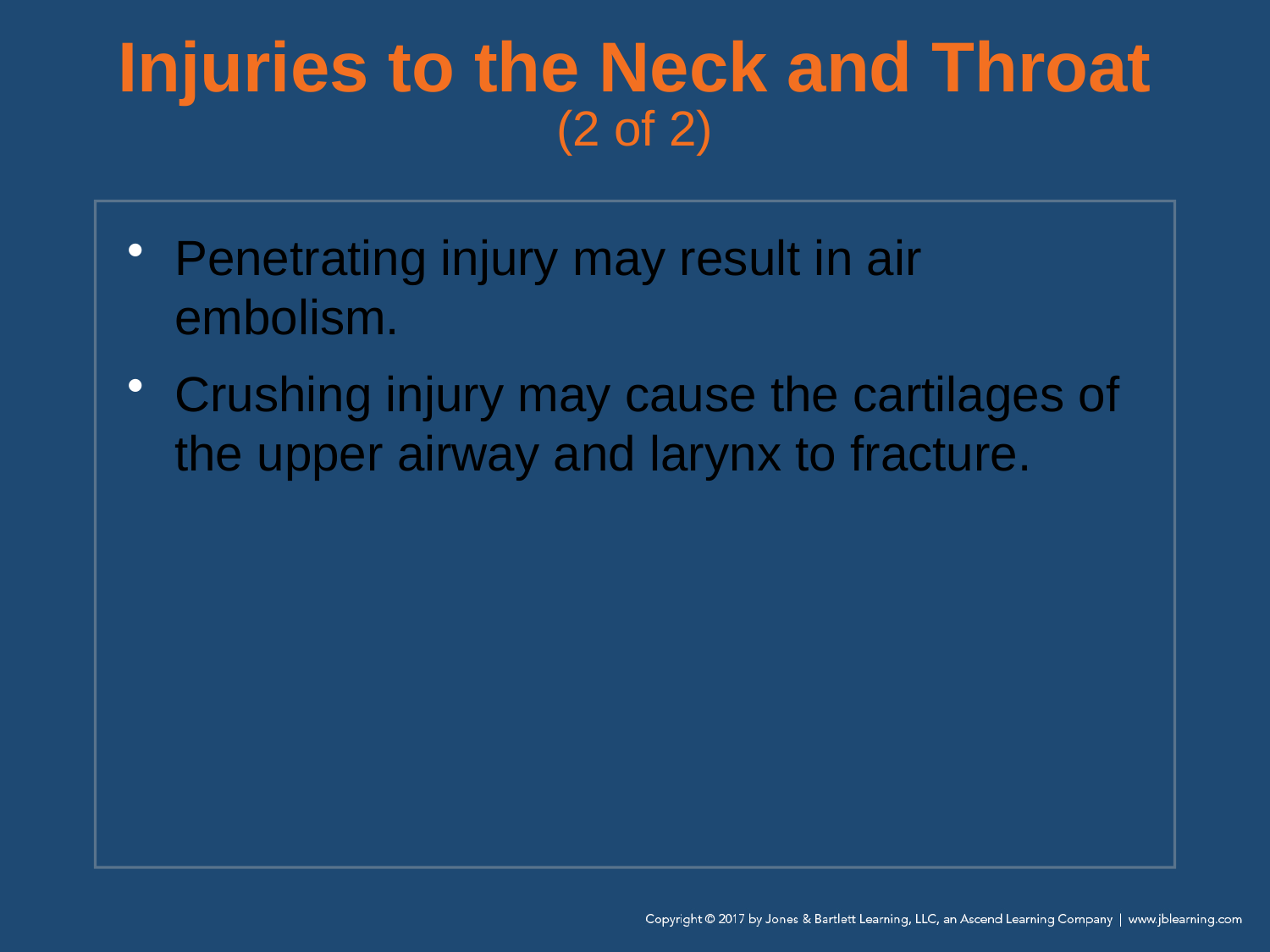

# Injuries to the Neck and Throat (2 of 2)
Penetrating injury may result in air embolism.
Crushing injury may cause the cartilages of the upper airway and larynx to fracture.